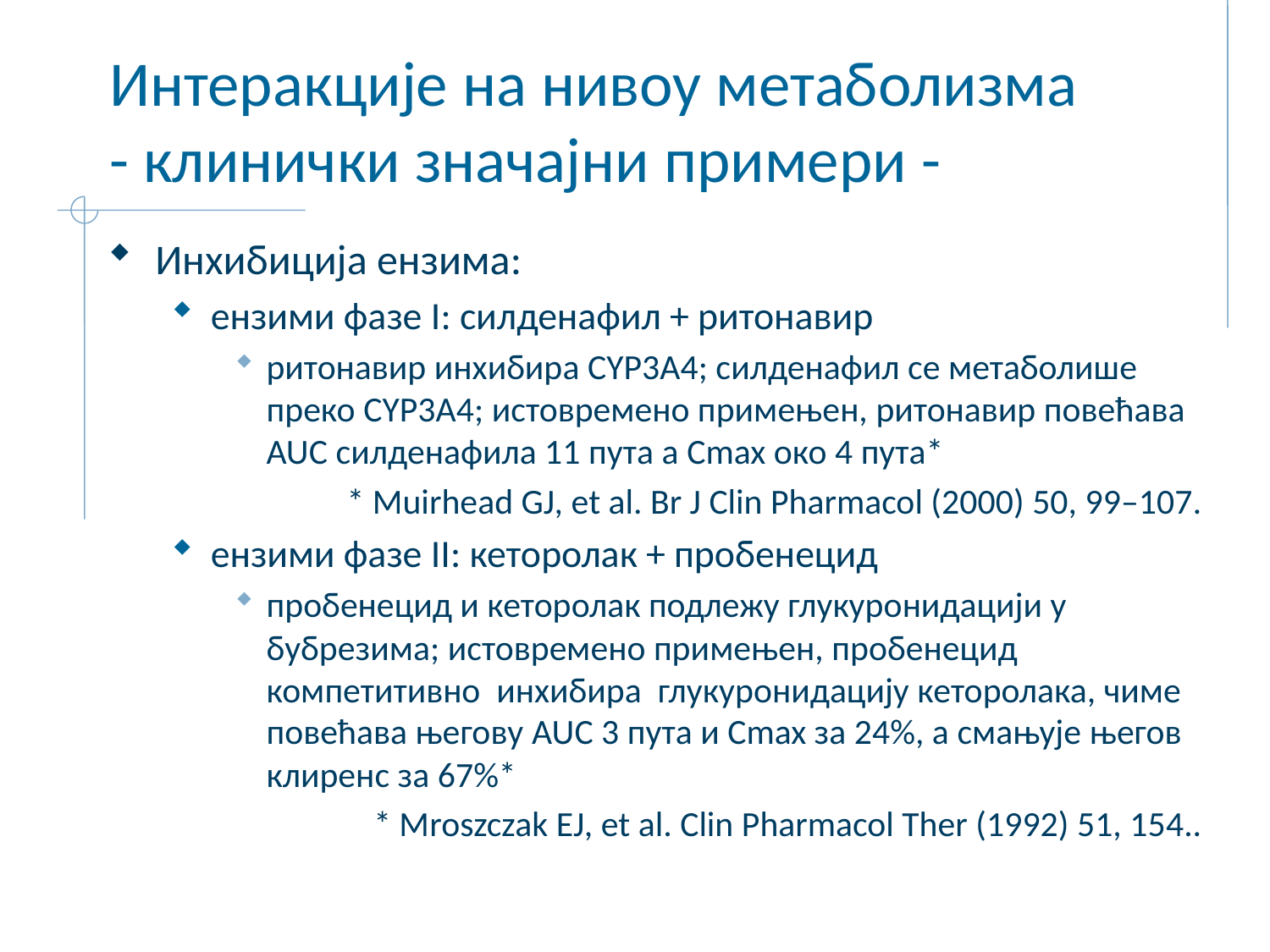

# Интеракције на нивоу метаболизма - клинички значајни примери -
Инхибиција ензима:
ензими фазе I: силденафил + ритонавир
ритонавир инхибира CYP3A4; силденафил се метаболише преко CYP3A4; истовремено примењен, ритонавир повећава AUC силденафила 11 пута а Cmax око 4 пута*
* Muirhead GJ, et al. Br J Clin Pharmacol (2000) 50, 99–107.
ензими фазе II: кеторолак + пробенецид
пробенецид и кеторолак подлежу глукуронидацији у бубрезима; истовремено примењен, пробенецид компетитивно  инхибира  глукуронидацију кеторолака, чиме повећава његову AUC 3 пута и Cmax за 24%, а смањује његов клиренс за 67%*
* Mroszczak EJ, et al. Clin Pharmacol Ther (1992) 51, 154..